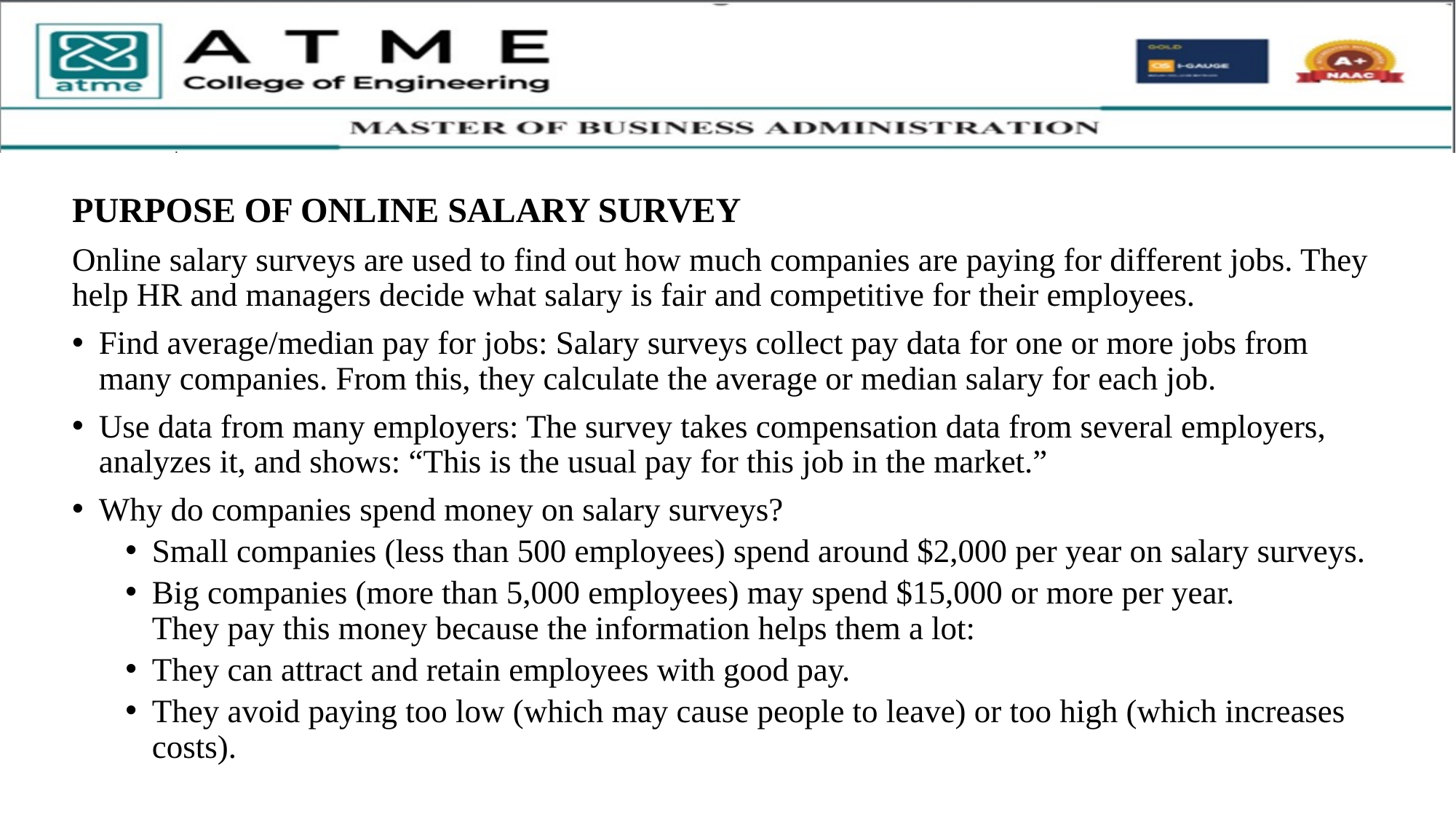

PURPOSE OF ONLINE SALARY SURVEY
Online salary surveys are used to find out how much companies are paying for different jobs. They help HR and managers decide what salary is fair and competitive for their employees.
Find average/median pay for jobs: Salary surveys collect pay data for one or more jobs from many companies. From this, they calculate the average or median salary for each job.
Use data from many employers: The survey takes compensation data from several employers, analyzes it, and shows: “This is the usual pay for this job in the market.”
Why do companies spend money on salary surveys?
Small companies (less than 500 employees) spend around $2,000 per year on salary surveys.
Big companies (more than 5,000 employees) may spend $15,000 or more per year.
They pay this money because the information helps them a lot:
They can attract and retain employees with good pay.
They avoid paying too low (which may cause people to leave) or too high (which increases costs).